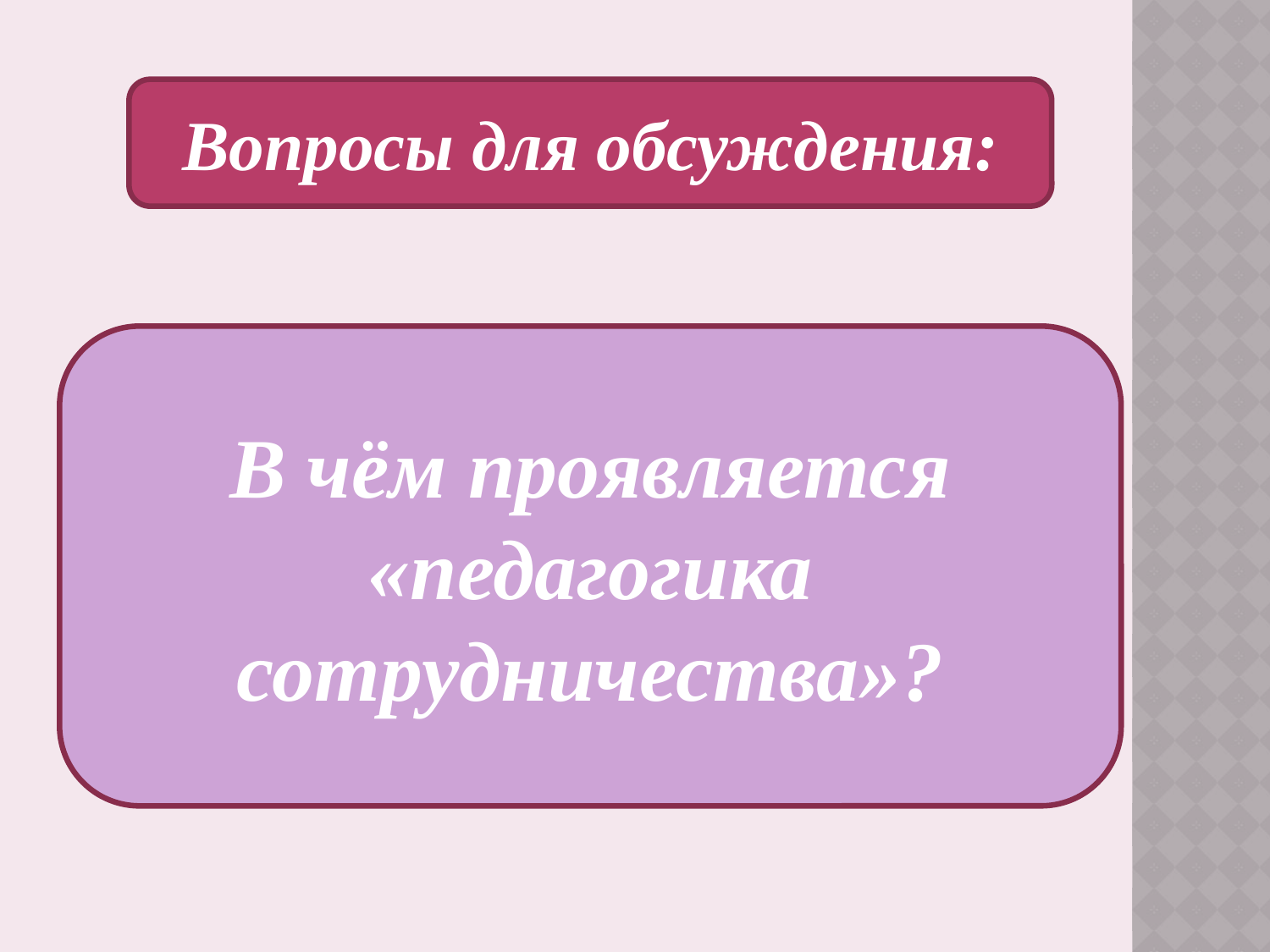

Вопросы для обсуждения:
В чём проявляется «педагогика сотрудничества»?